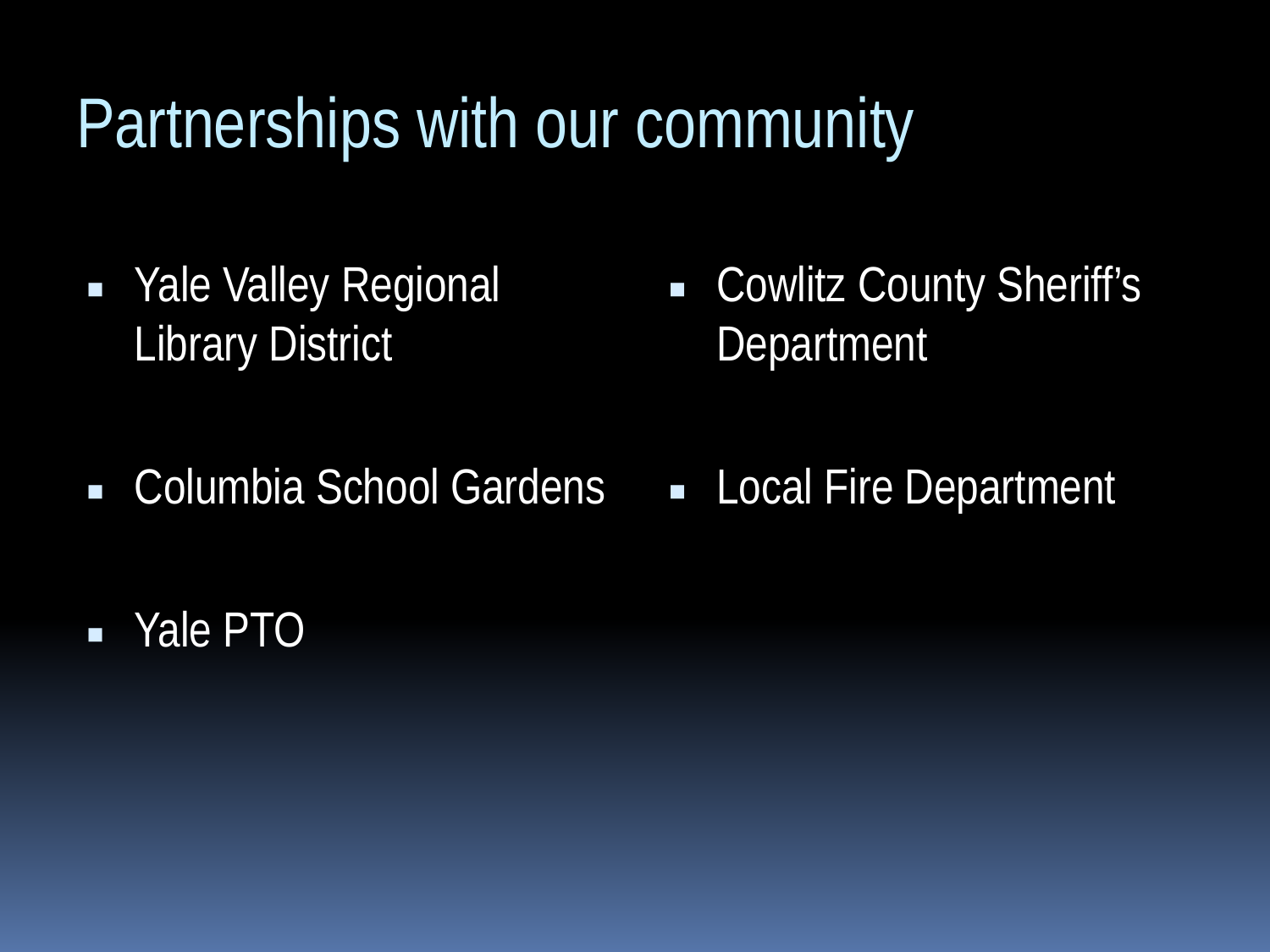

# Partnerships with our community
Yale Valley Regional Library District

Columbia School Gardens

Yale PTO
Cowlitz County Sheriff’s Department

Local Fire Department